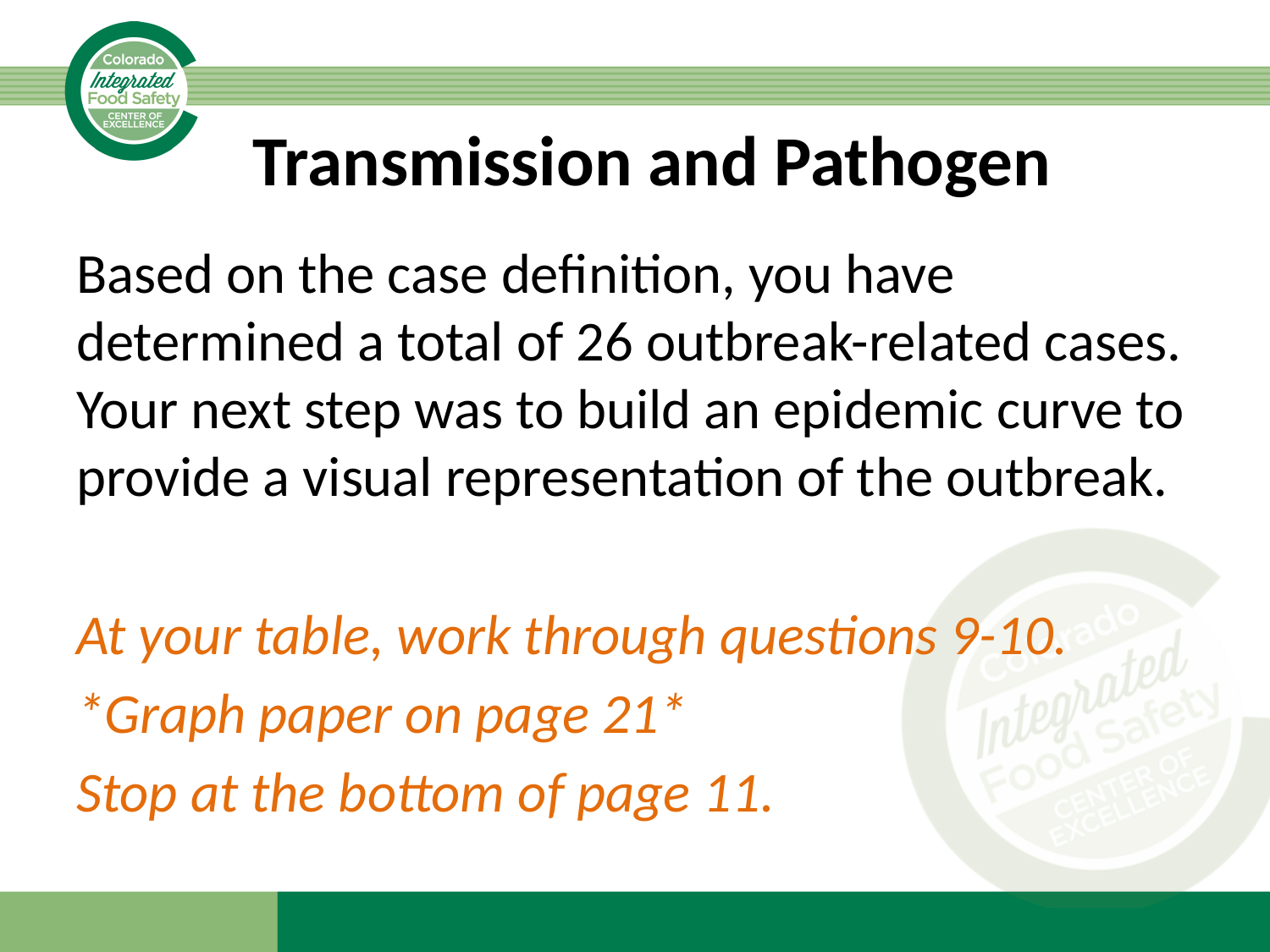

# Transmission and Pathogen
Based on the case definition, you have determined a total of 26 outbreak-related cases. Your next step was to build an epidemic curve to provide a visual representation of the outbreak.

At your table, work through questions 9-10.
*Graph paper on page 21*
Stop at the bottom of page 11.